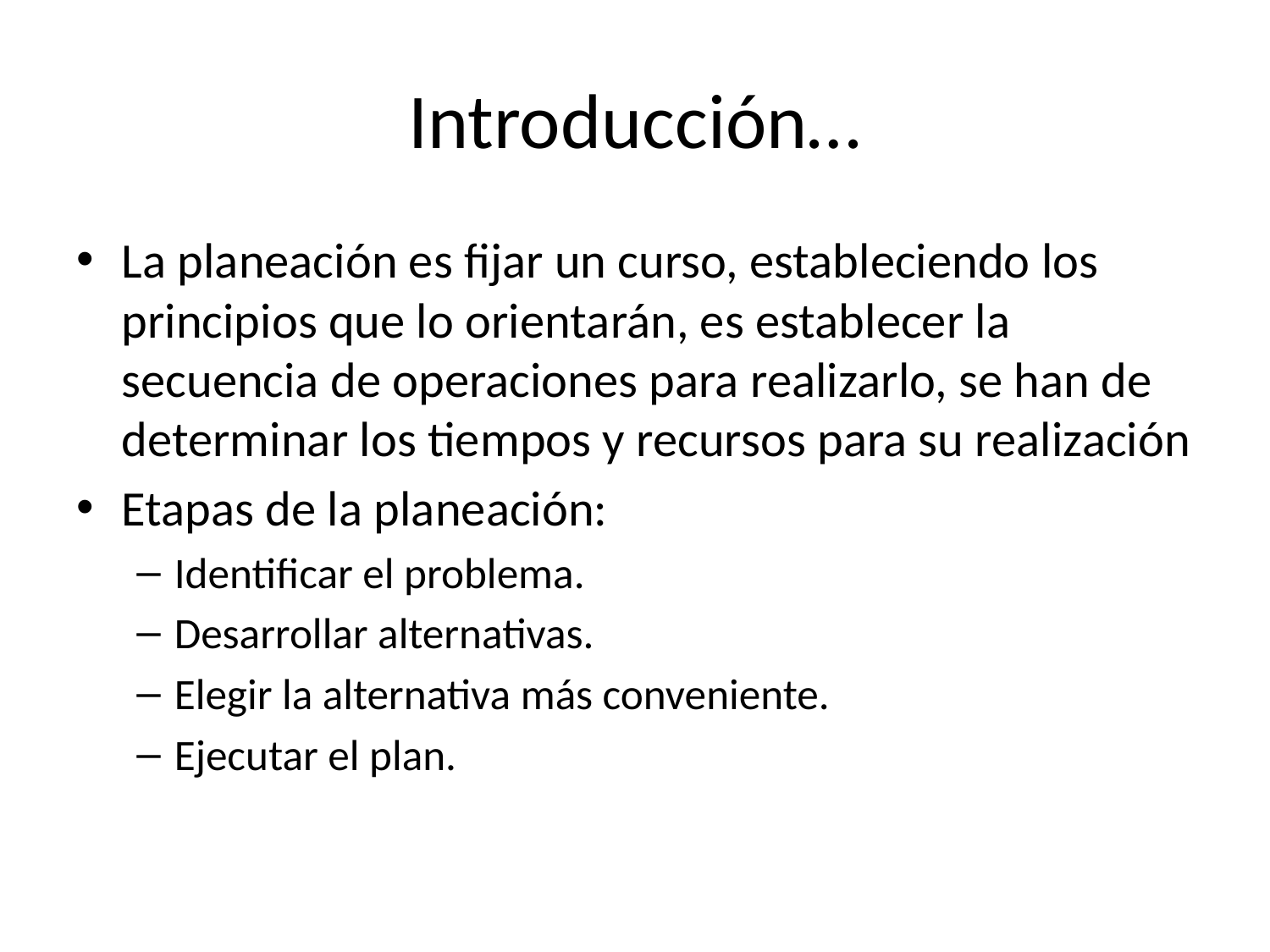

# Introducción…
La planeación es fijar un curso, estableciendo los principios que lo orientarán, es establecer la secuencia de operaciones para realizarlo, se han de determinar los tiempos y recursos para su realización
Etapas de la planeación:
Identificar el problema.
Desarrollar alternativas.
Elegir la alternativa más conveniente.
Ejecutar el plan.